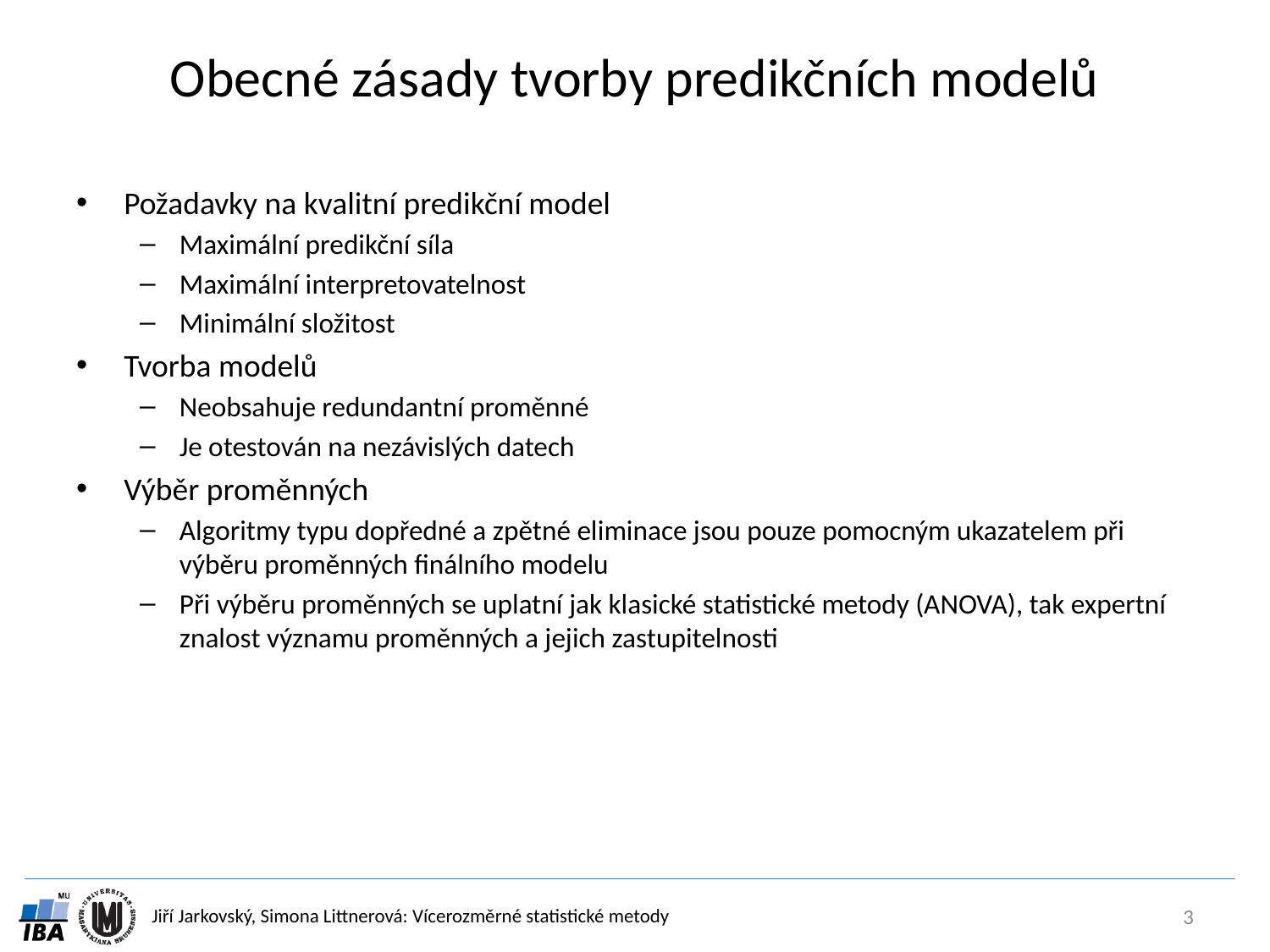

# Obecné zásady tvorby predikčních modelů
Požadavky na kvalitní predikční model
Maximální predikční síla
Maximální interpretovatelnost
Minimální složitost
Tvorba modelů
Neobsahuje redundantní proměnné
Je otestován na nezávislých datech
Výběr proměnných
Algoritmy typu dopředné a zpětné eliminace jsou pouze pomocným ukazatelem při výběru proměnných finálního modelu
Při výběru proměnných se uplatní jak klasické statistické metody (ANOVA), tak expertní znalost významu proměnných a jejich zastupitelnosti
3